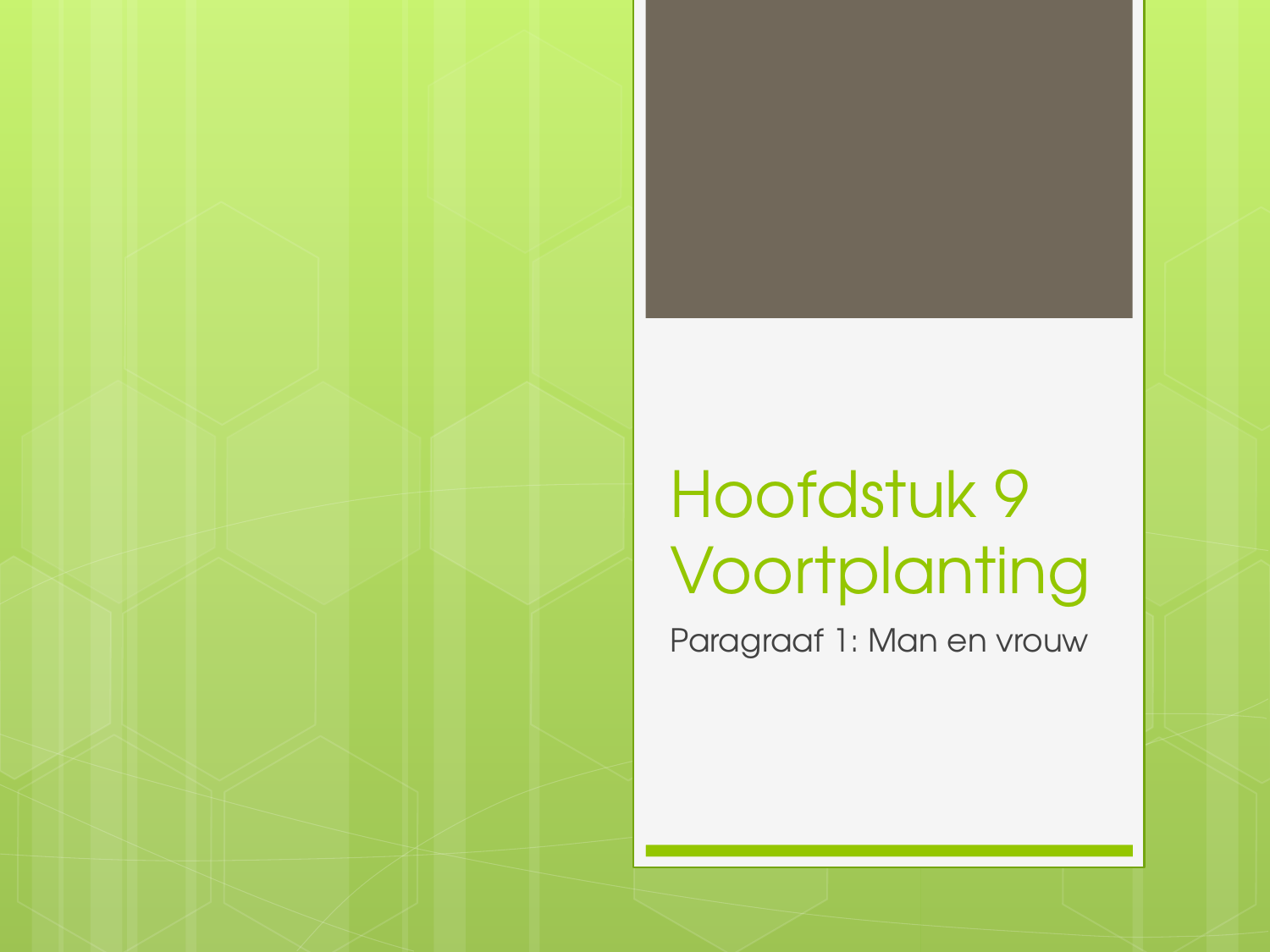

# Hoofdstuk 9 Voortplanting
Paragraaf 1: Man en vrouw